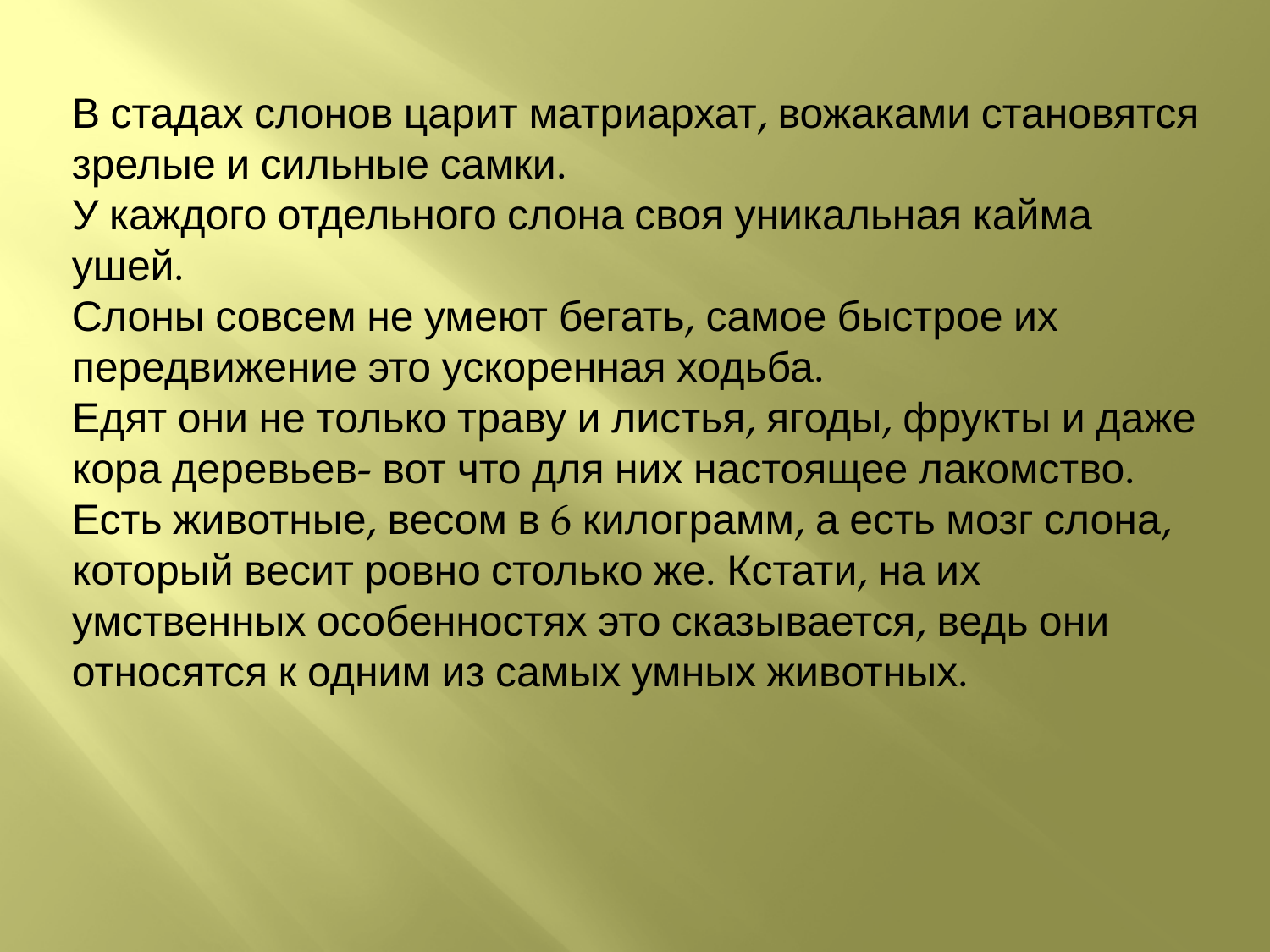

В стадах слонов царит матриархат, вожаками становятся зрелые и сильные самки.
У каждого отдельного слона своя уникальная кайма ушей.
Слоны совсем не умеют бегать, самое быстрое их передвижение это ускоренная ходьба.
Едят они не только траву и листья, ягоды, фрукты и даже кора деревьев- вот что для них настоящее лакомство.
Есть животные, весом в 6 килограмм, а есть мозг слона, который весит ровно столько же. Кстати, на их умственных особенностях это сказывается, ведь они относятся к одним из самых умных животных.

 .